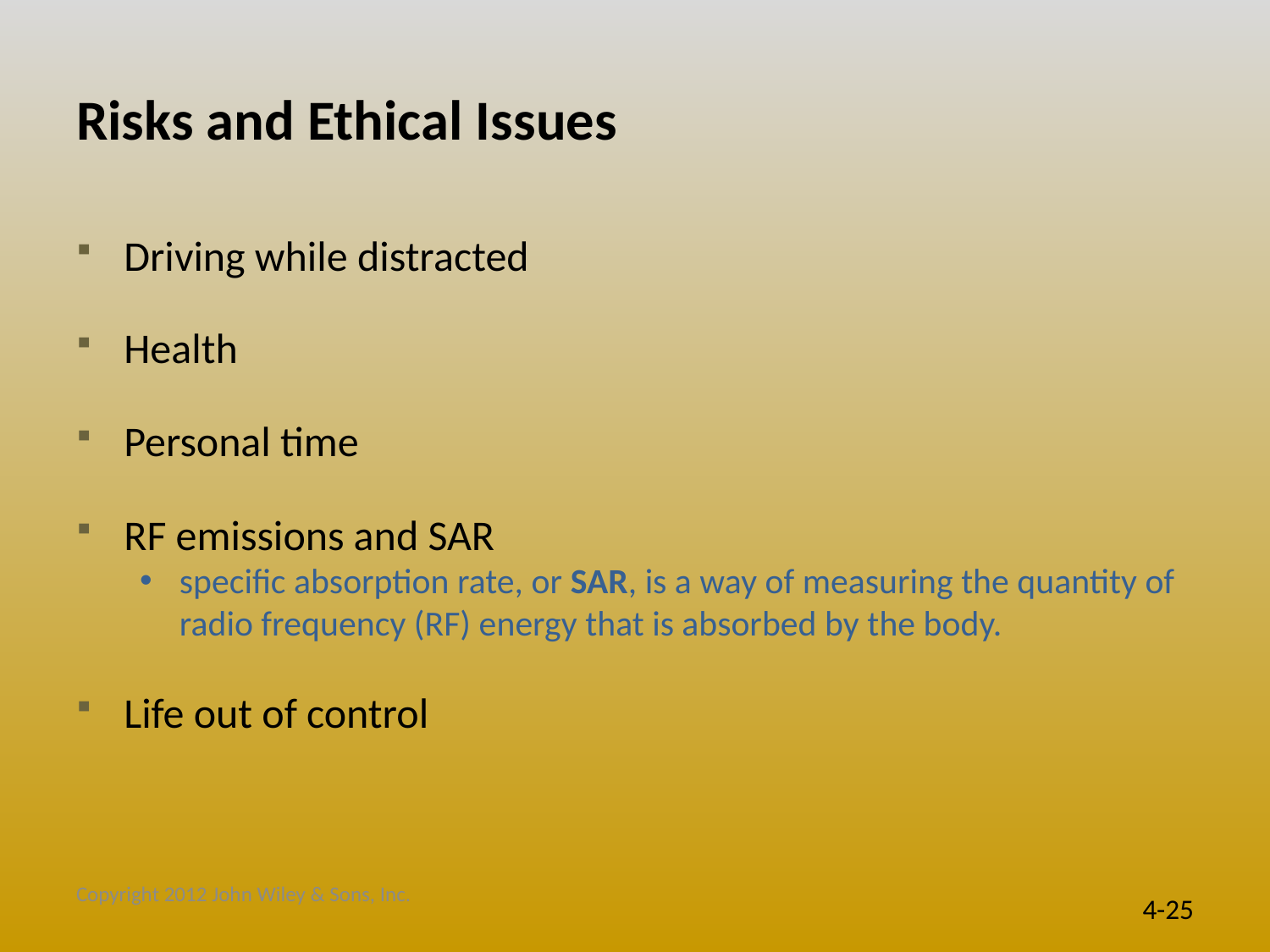

# Risks and Ethical Issues
Driving while distracted
Health
Personal time
RF emissions and SAR
specific absorption rate, or SAR, is a way of measuring the quantity of radio frequency (RF) energy that is absorbed by the body.
Life out of control
Copyright 2012 John Wiley & Sons, Inc.
4-25